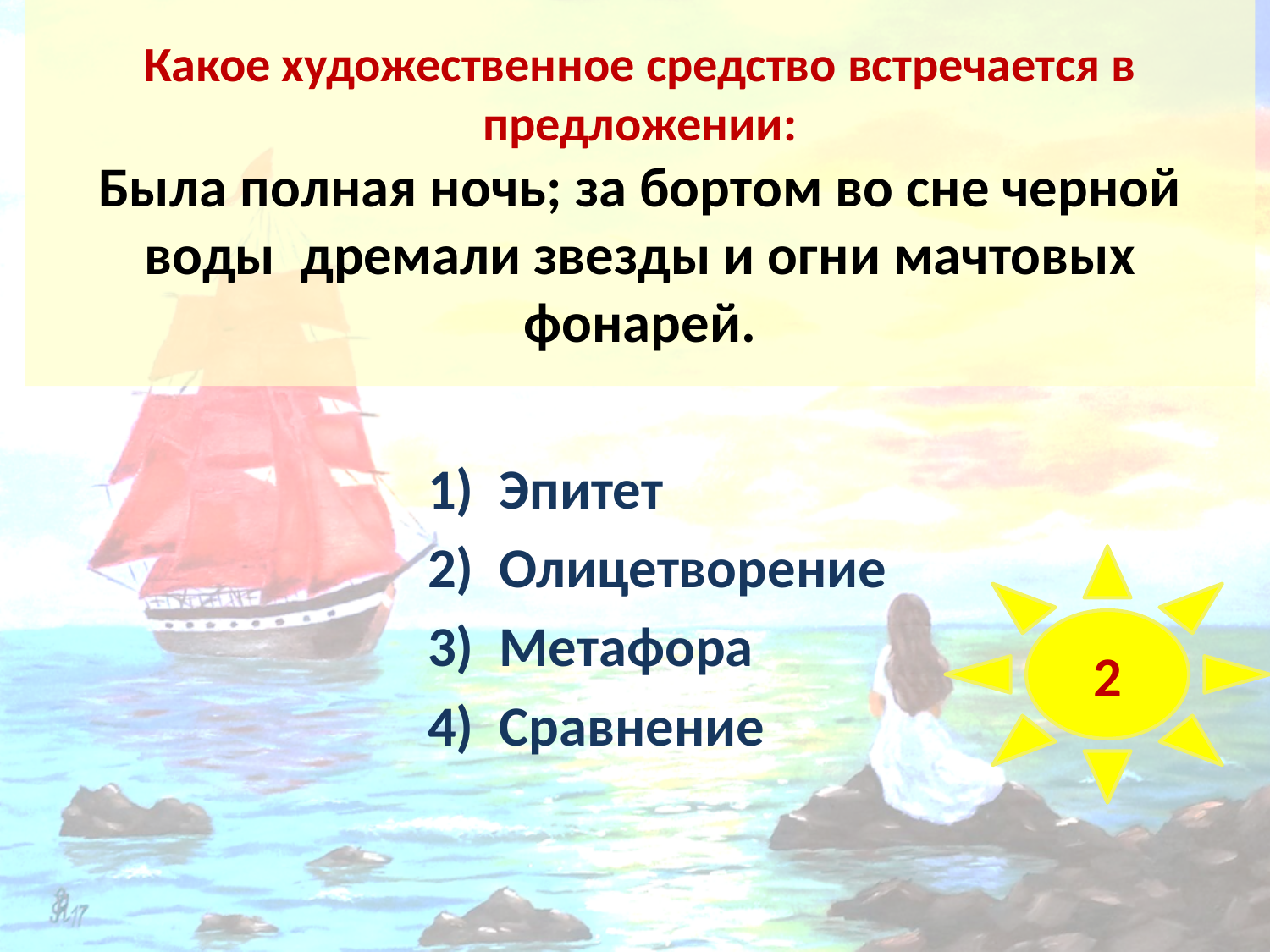

# Какое художественное средство встречается в предложении: Была полная ночь; за бортом во сне черной воды  дремали звезды и огни мачтовых фонарей.
Эпитет
Олицетворение
Метафора
Сравнение
2